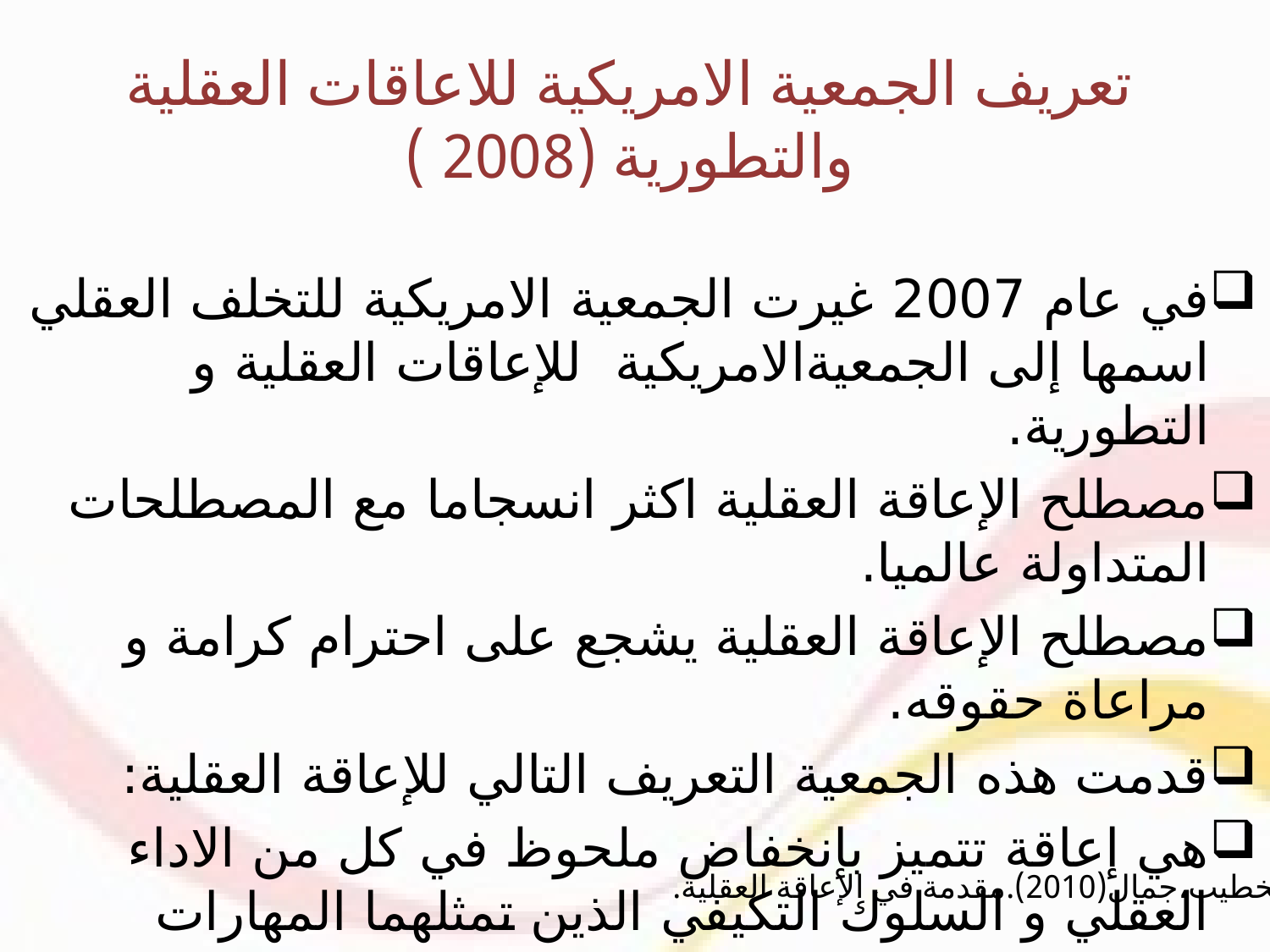

# تعريف الجمعية الامريكية للاعاقات العقلية والتطورية (2008 )
في عام 2007 غيرت الجمعية الامريكية للتخلف العقلي اسمها إلى الجمعيةالامريكية  للإعاقات العقلية و التطورية.
مصطلح الإعاقة العقلية اكثر انسجاما مع المصطلحات المتداولة عالميا.
مصطلح الإعاقة العقلية يشجع على احترام كرامة و مراعاة حقوقه.
قدمت هذه الجمعية التعريف التالي للإعاقة العقلية:
هي إعاقة تتميز بإنخفاض ملحوظ في كل من الاداء العقلي و السلوك التكيفي الذين تمثلهما المهارات المفاهيمية والاجتماعية والتكيفية العلمية.
الخطيب،جمال(2010).مقدمة في الإعاقة العقلية.